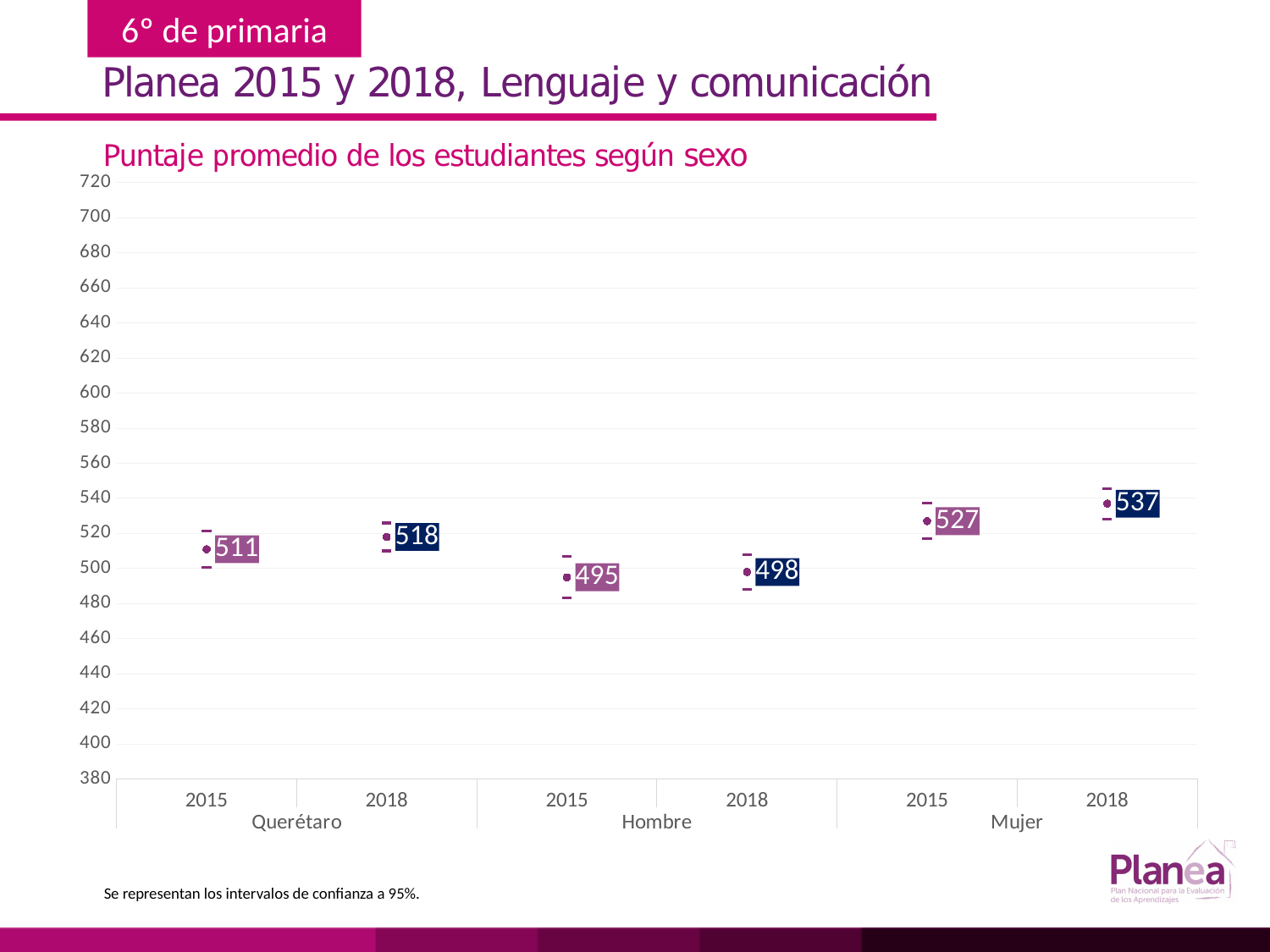

Planea 2015 y 2018, Lenguaje y comunicación

Puntaje promedio de los estudiantes según sexo

### Chart

| Category |  |  |  |
|---|---|---|---|
| 2015 | 500.652 | 521.348 | 511.0 |
| 2018 | 510.04 | 525.96 | 518.0 |
| 2015 | 483.06 | 506.94 | 495.0 |
| 2018 | 488.249 | 507.751 | 498.0 |
| 2015 | 516.851 | 537.149 | 527.0 |
| 2018 | 528.244 | 545.756 | 537.0 |
Se representan los intervalos de confianza a 95%.